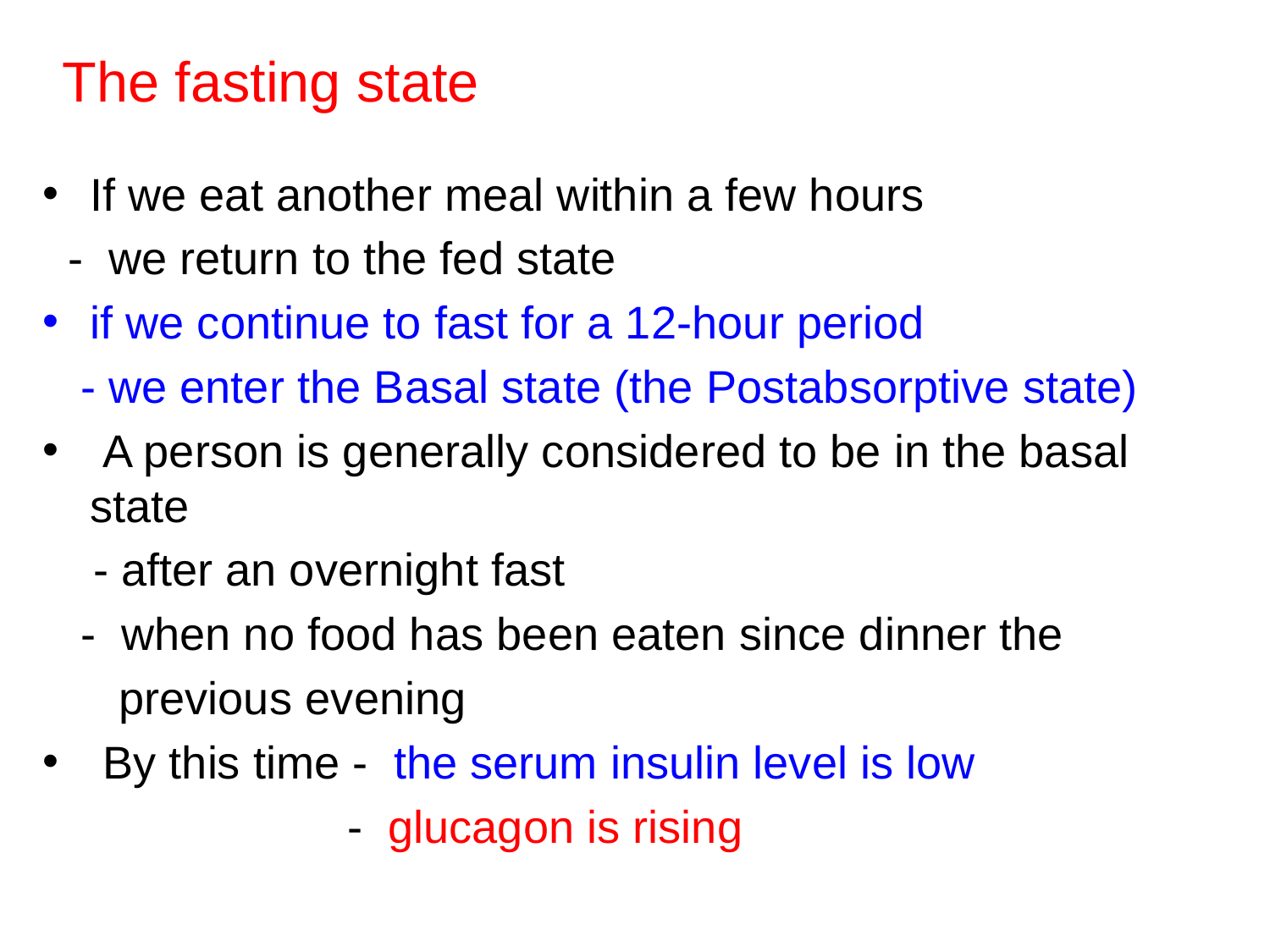

# The fasting state
If we eat another meal within a few hours
  -  we return to the fed state
if we continue to fast for a 12-hour period
   - we enter the Basal state (the Postabsorptive state)
 A person is generally considered to be in the basal state
    - after an overnight fast
   -  when no food has been eaten since dinner the
      previous evening
 By this time -  the serum insulin level is low
                        -  glucagon is rising